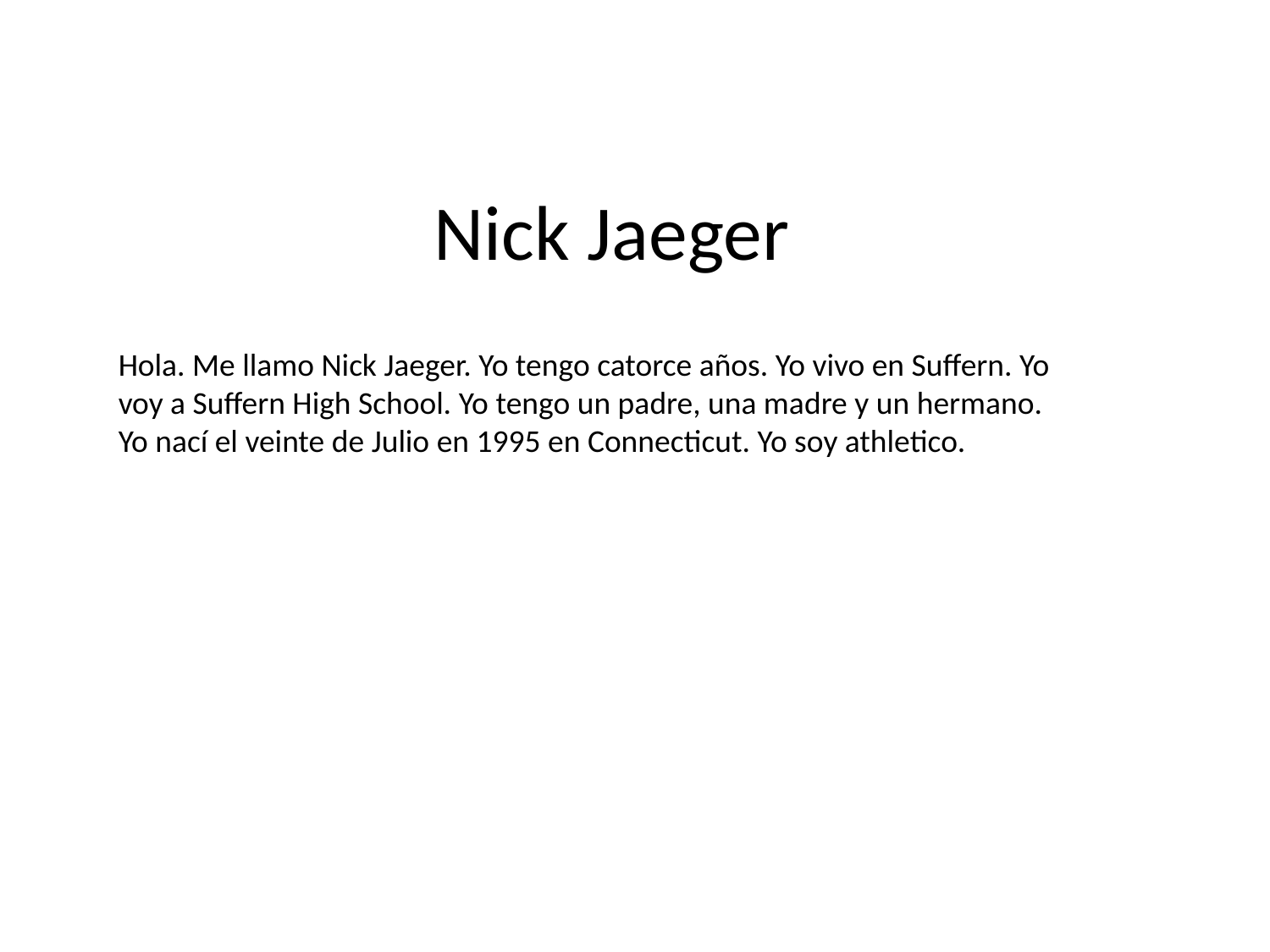

# Nick Jaeger
Hola. Me llamo Nick Jaeger. Yo tengo catorce años. Yo vivo en Suffern. Yo voy a Suffern High School. Yo tengo un padre, una madre y un hermano. Yo nací el veinte de Julio en 1995 en Connecticut. Yo soy athletico.